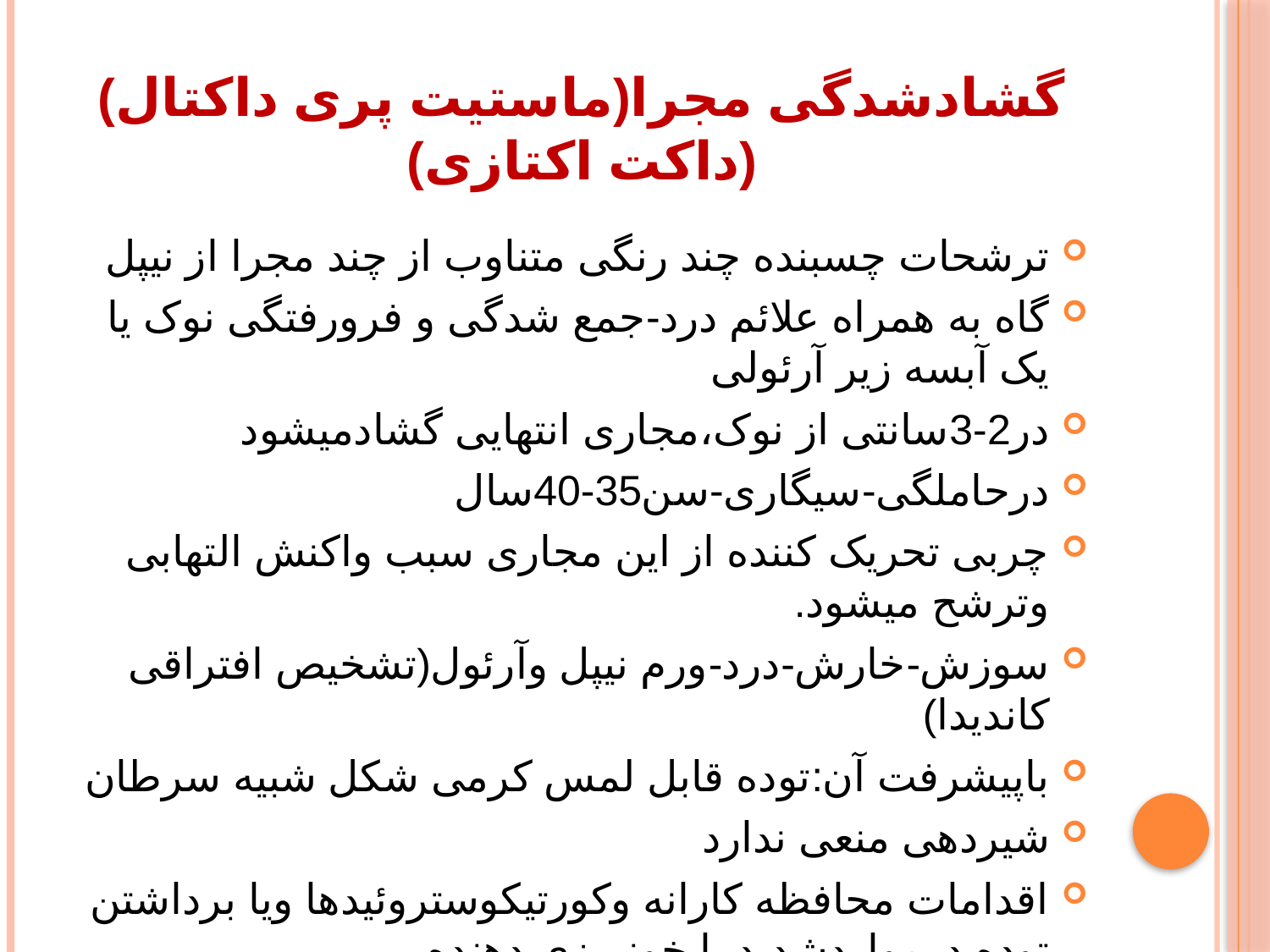

# گشادشدگی مجرا(ماستیت پری داکتال)(داکت اکتازی)
ترشحات چسبنده چند رنگی متناوب از چند مجرا از نیپل
گاه به همراه علائم درد-جمع شدگی و فرورفتگی نوک یا یک آبسه زیر آرئولی
در2-3سانتی از نوک،مجاری انتهایی گشادمیشود
درحاملگی-سیگاری-سن35-40سال
چربی تحریک کننده از این مجاری سبب واکنش التهابی وترشح میشود.
سوزش-خارش-درد-ورم نیپل وآرئول(تشخیص افتراقی کاندیدا)
باپیشرفت آن:توده قابل لمس کرمی شکل شبیه سرطان
شیردهی منعی ندارد
اقدامات محافظه کارانه وکورتیکوستروئیدها ویا برداشتن توده درمواردشدید یا خونریزی دهنده